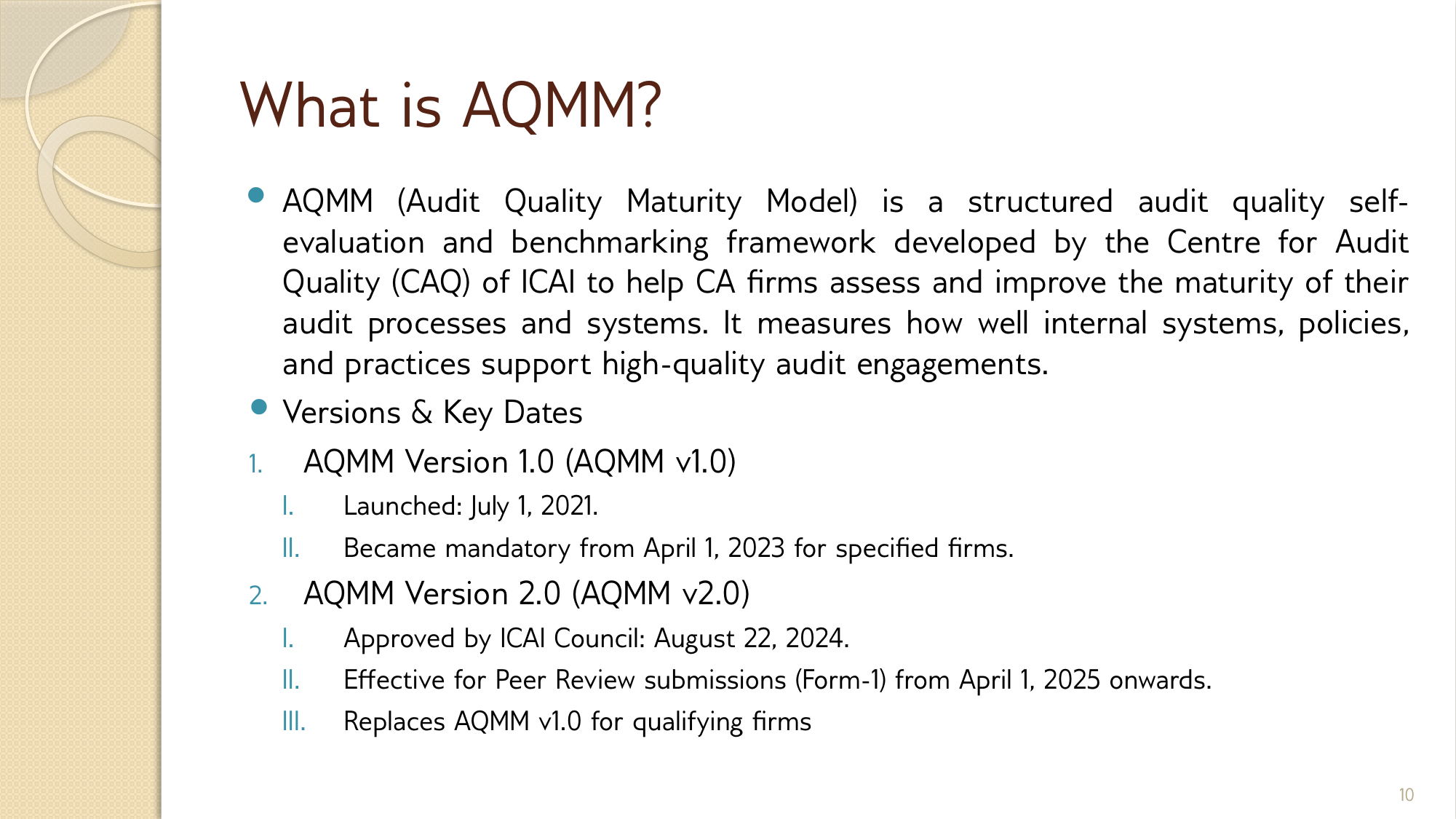

# What is AQMM?
AQMM (Audit Quality Maturity Model) is a structured audit quality self-evaluation and benchmarking framework developed by the Centre for Audit Quality (CAQ) of ICAI to help CA firms assess and improve the maturity of their audit processes and systems. It measures how well internal systems, policies, and practices support high-quality audit engagements.
Versions & Key Dates
AQMM Version 1.0 (AQMM v1.0)
Launched: July 1, 2021.
Became mandatory from April 1, 2023 for specified firms.
AQMM Version 2.0 (AQMM v2.0)
Approved by ICAI Council: August 22, 2024.
Effective for Peer Review submissions (Form-1) from April 1, 2025 onwards.
Replaces AQMM v1.0 for qualifying firms

10